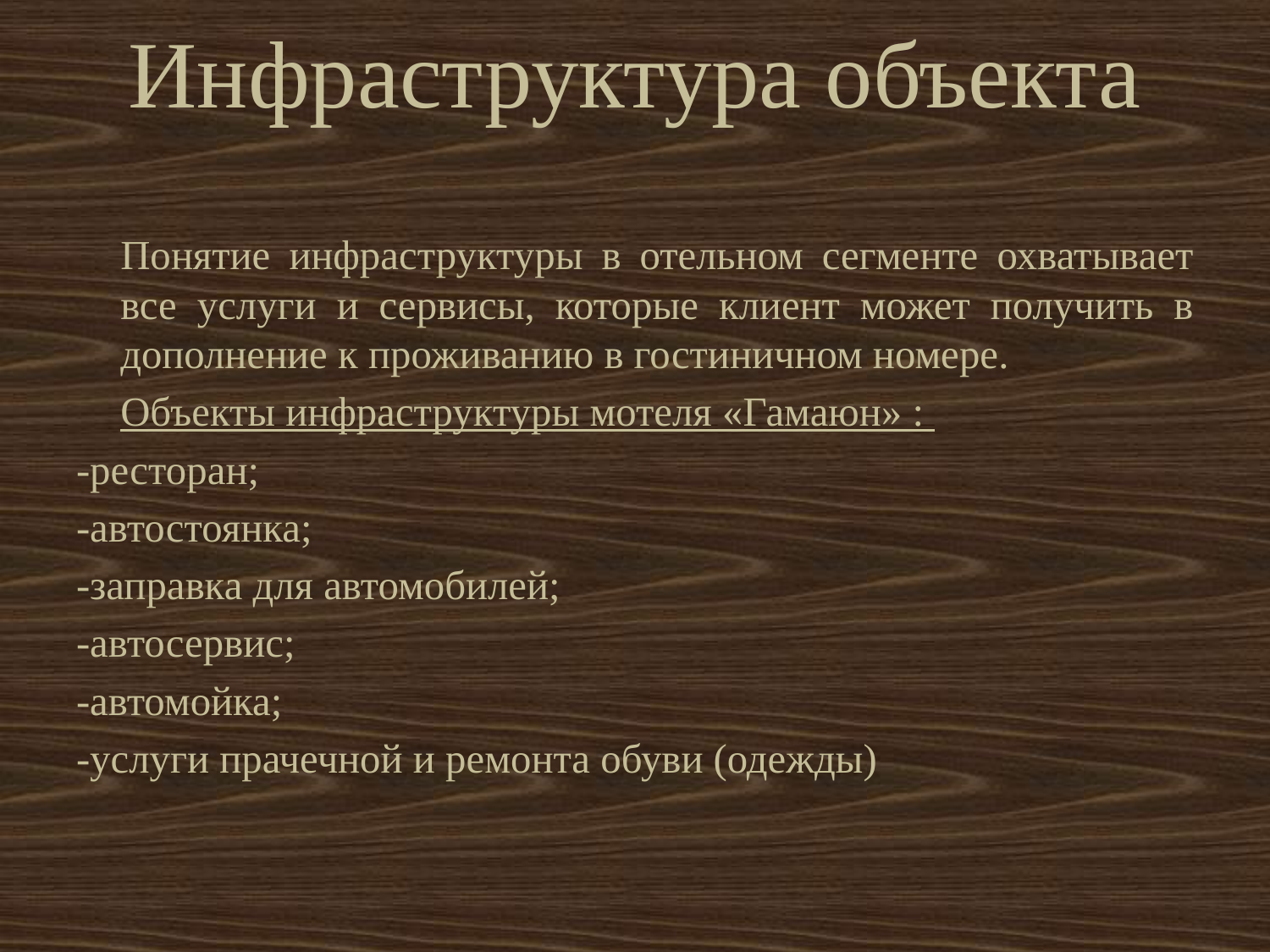

# Инфраструктура объекта
		Понятие инфраструктуры в отельном сегменте охватывает все услуги и сервисы, которые клиент может получить в дополнение к проживанию в гостиничном номере.
		Объекты инфраструктуры мотеля «Гамаюн» :
-ресторан;
-автостоянка;
-заправка для автомобилей;
-автосервис;
-автомойка;
-услуги прачечной и ремонта обуви (одежды)